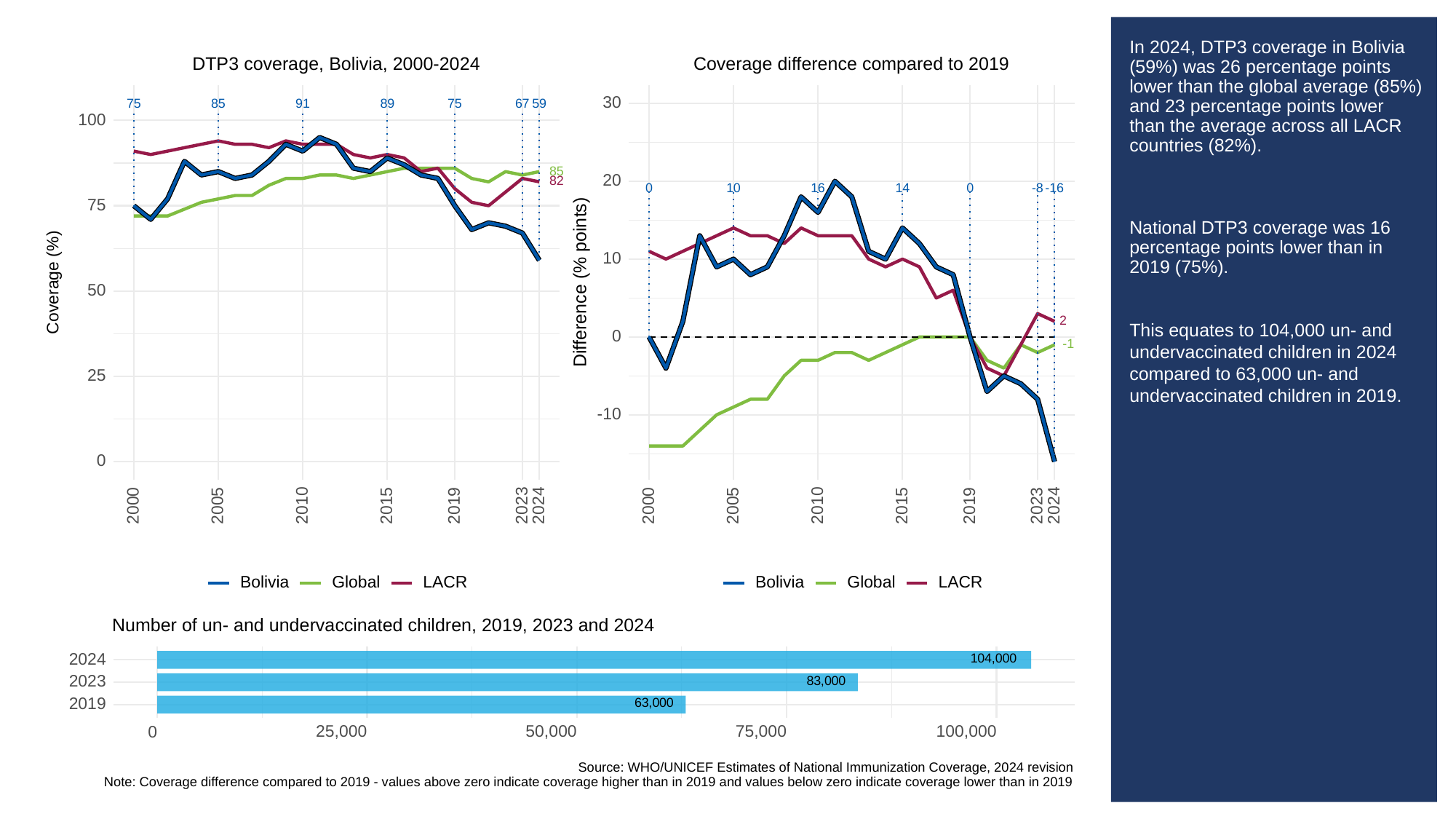

# In 2024, DTP3 coverage in Bolivia (59%) was 26 percentage points lower than the global average (85%) and 23 percentage points lower than the average across all LACR countries (82%).

National DTP3 coverage was 16 percentage points lower than in 2019 (75%).

This equates to 104,000 un- and undervaccinated children in 2024 compared to 63,000 un- and undervaccinated children in 2019.

Coverage difference compared to 2019
DTP3 coverage, Bolivia, 2000-2024

30
85
91
89
67
59
75
75

100

85

20
82

0
10
16
0
-8
-16
14

75

10

Difference (% points)
Coverage (%)
50

2
0

-1
25

-10

0

2023
2023
2000
2005
2010
2015
2019
2024
2000
2005
2010
2015
2019
2024
Global
LACR
Global
LACR
Bolivia
Bolivia

Number of un- and undervaccinated children, 2019, 2023 and 2024

104,000
2024

83,000
2023

63,000
2019

25,000
50,000
75,000
100,000
0
Source: WHO/UNICEF Estimates of National Immunization Coverage, 2024 revision
Note: Coverage difference compared to 2019 - values above zero indicate coverage higher than in 2019 and values below zero indicate coverage lower than in 2019